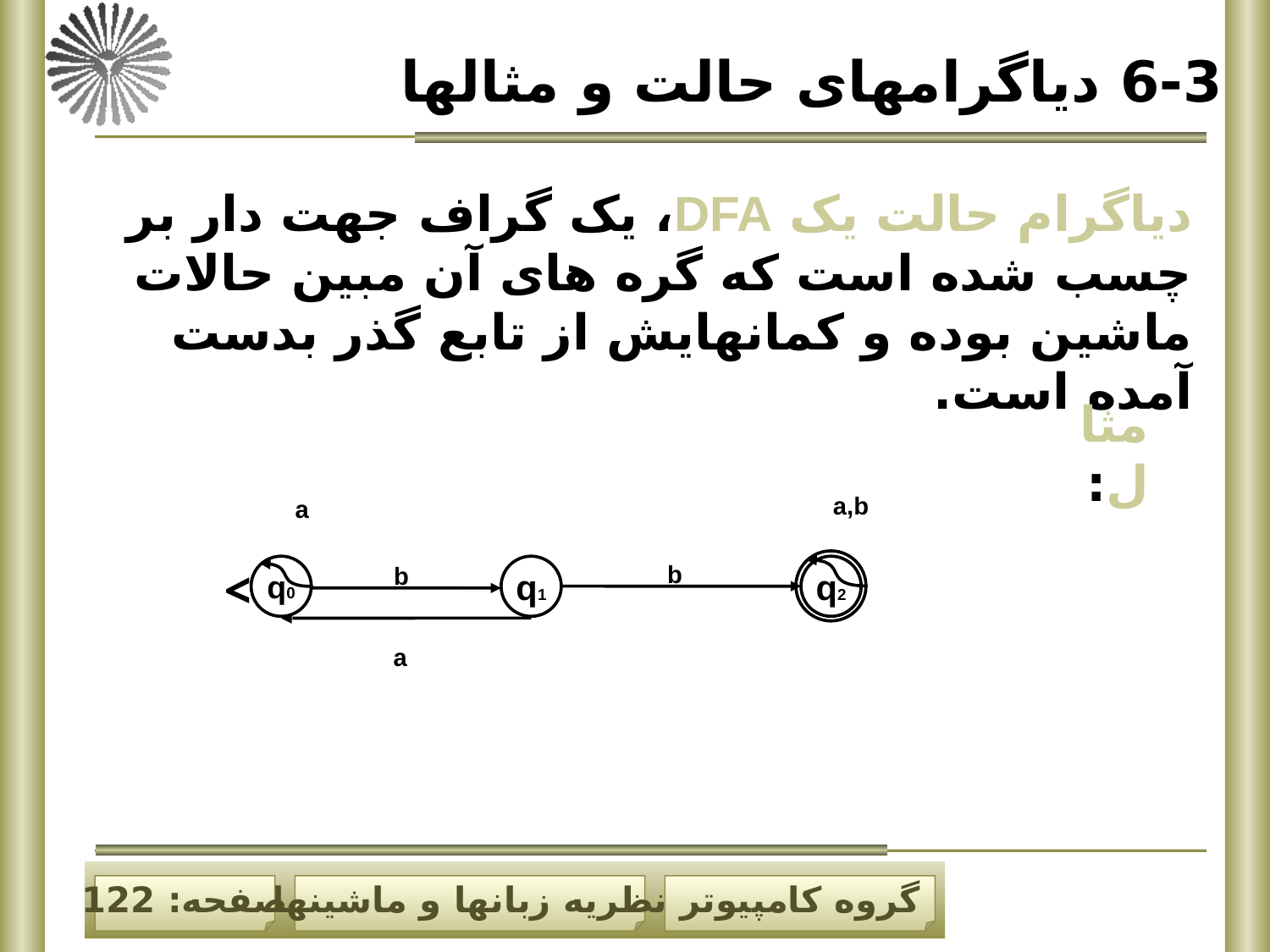

6-3 دیاگرامهای حالت و مثالها
دیاگرام حالت یک DFA، یک گراف جهت دار بر چسب شده است که گره های آن مبین حالات ماشین بوده و کمانهایش از تابع گذر بدست آمده است.
مثال:
a,b
a

>
b
b
q0
q1
q2

a